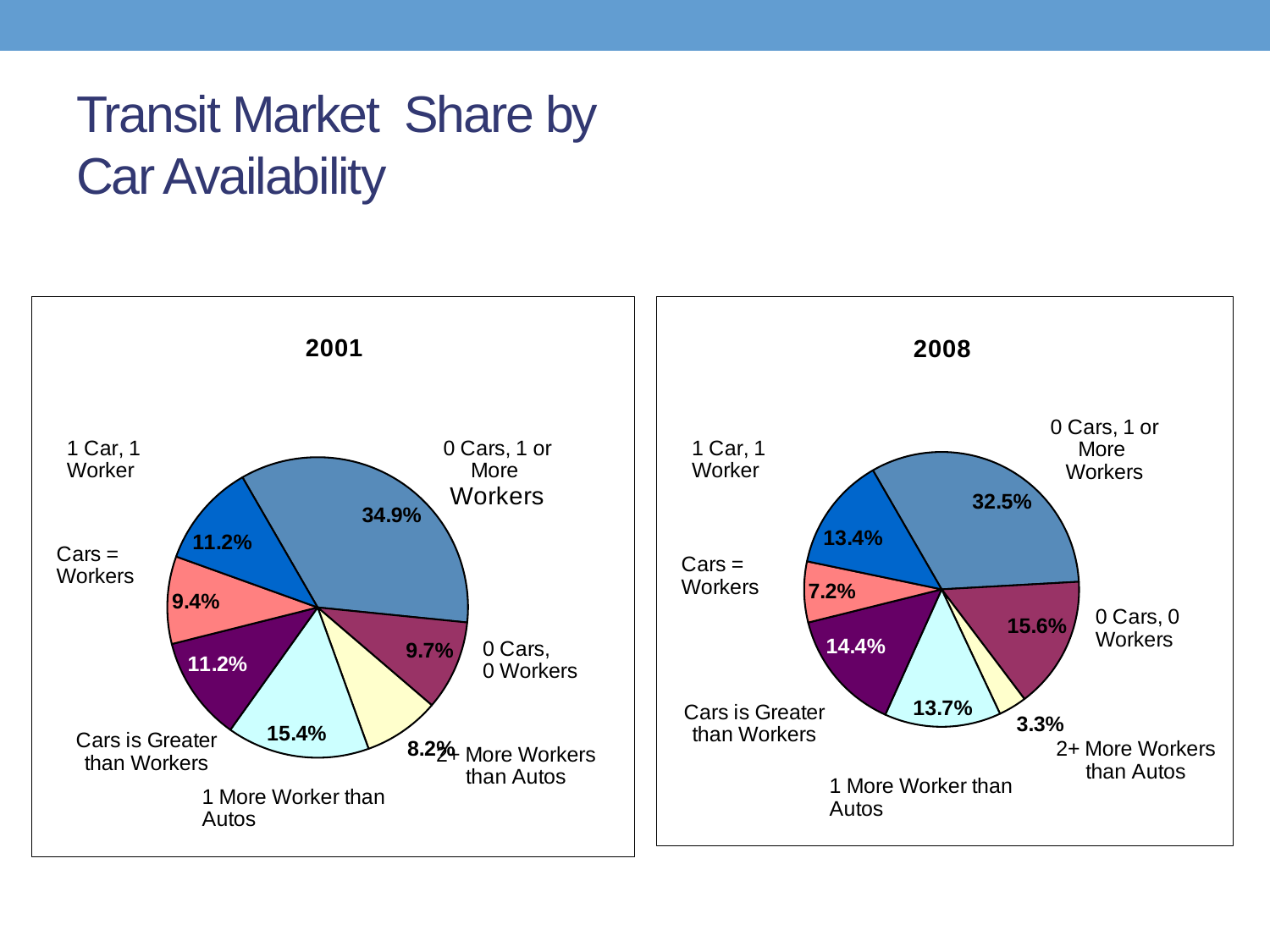

# Transit Market  Share by Car Availability

### Chart: 2001

| Category |  |
|---|---|
| 0 Cars, 1 or More Workers | 0.3493000000000007 |
| 0 cars, 0 Workers | 0.09680000000000007 |
| 2+ More Workers than Autos | 0.08220000000000001 |
| 1 More Worker than Autos | 0.15360000000000001 |
| Cars is Greater Than Workers | 0.11230000000000001 |
| Cars = Workers | 0.09410000000000018 |
| 1 Car, 1 Worker | 0.11169999999999998 |

### Chart: 2008

| Category |  |
|---|---|
| 0 Cars, 1 or More Workers | 0.3245583802280372 |
| 0 cars, 0 Workers | 0.15582829728060824 |
| 2+ More Workers than Autos | 0.033164352500567235 |
| 1 More Worker than Autos | 0.13697785780207342 |
| Cars is Greater Than Workers | 0.14392149892229786 |
| Cars = Workers | 0.07155611283194879 |
| 1 Car, 1 Worker | 0.13399350043446911 |